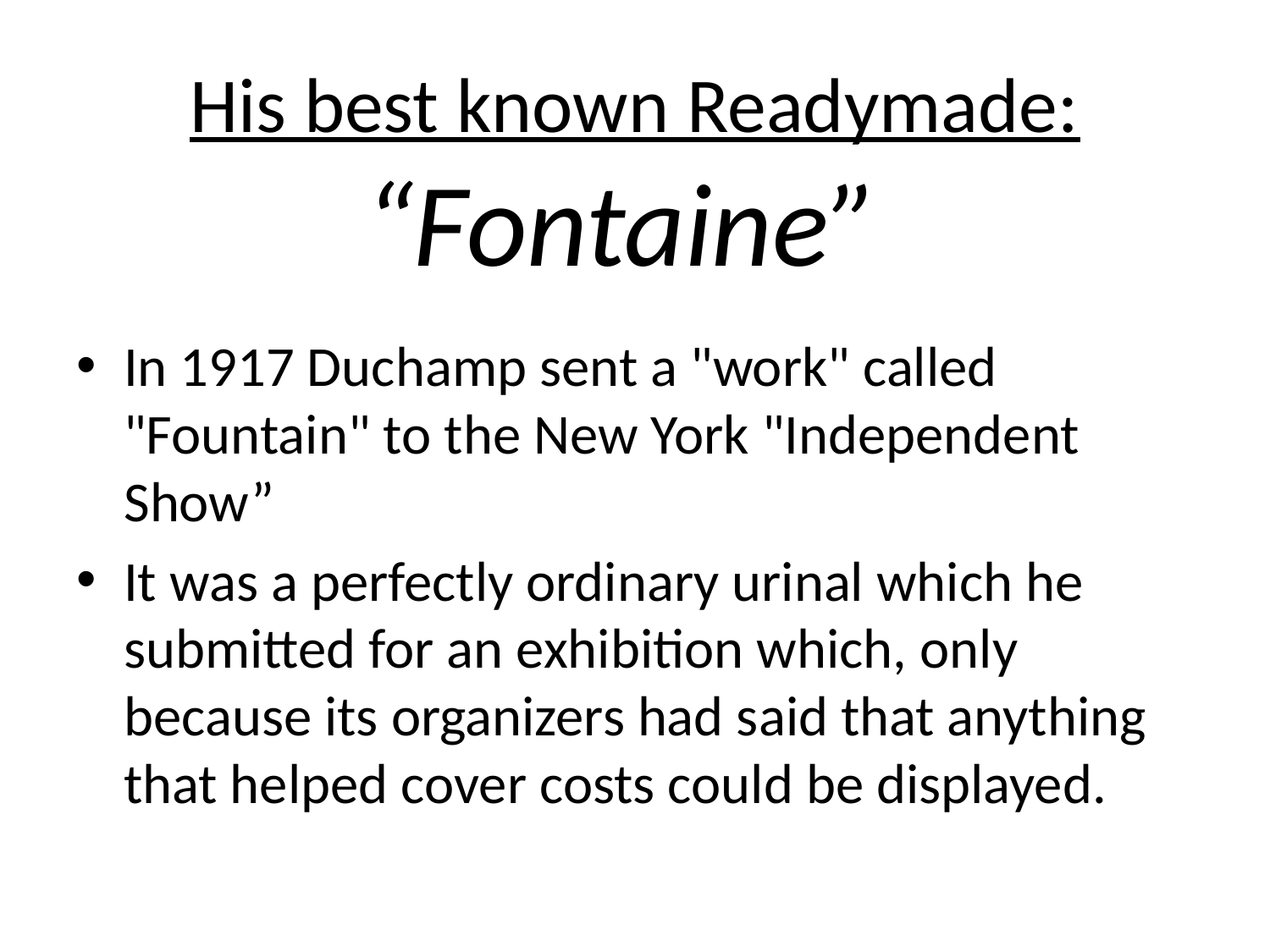

# His best known Readymade: “Fontaine”
In 1917 Duchamp sent a "work" called "Fountain" to the New York "Independent Show”
It was a perfectly ordinary urinal which he submitted for an exhibition which, only because its organizers had said that anything that helped cover costs could be displayed.